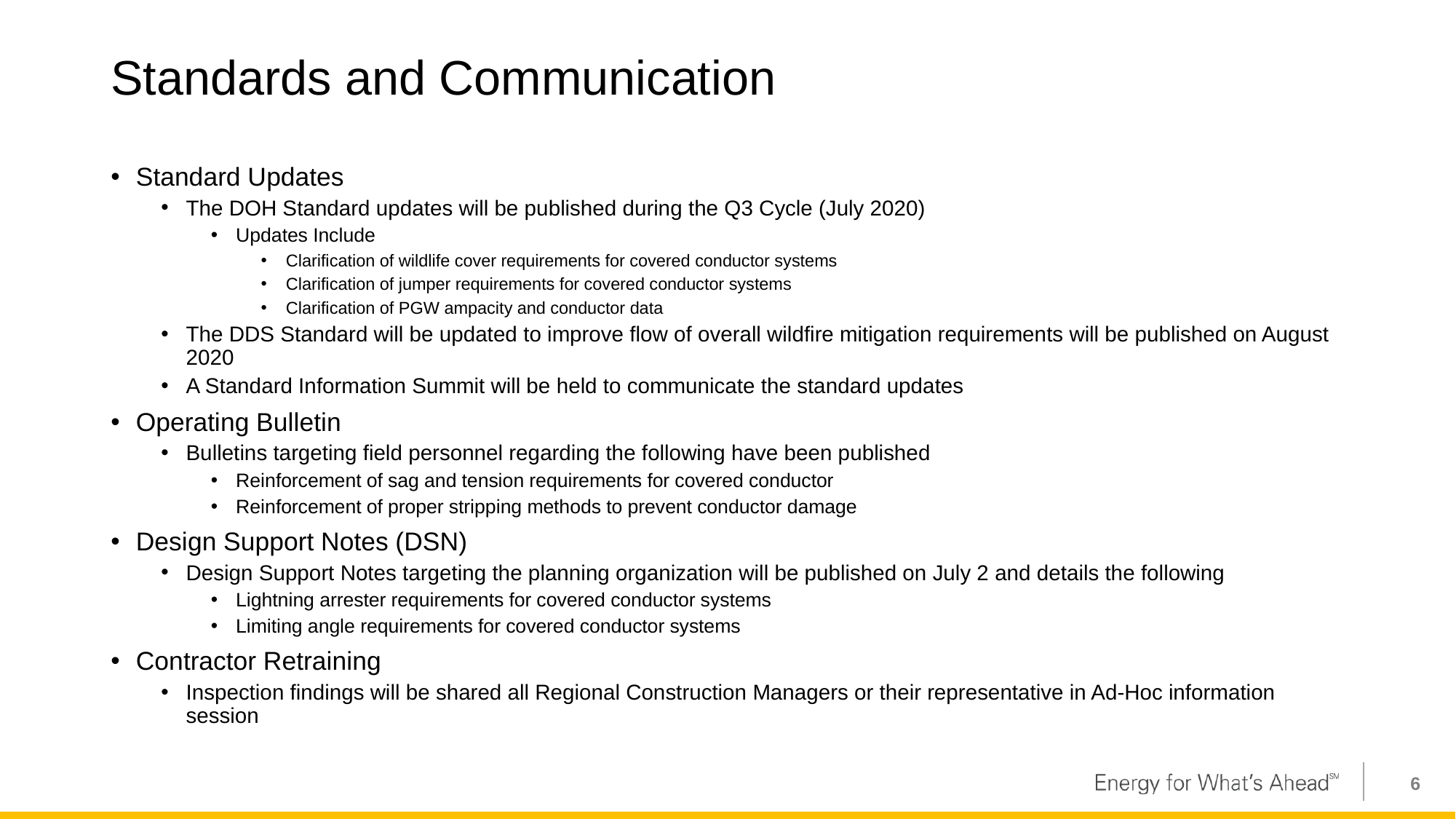

# Standards and Communication
Standard Updates
The DOH Standard updates will be published during the Q3 Cycle (July 2020)
Updates Include
Clarification of wildlife cover requirements for covered conductor systems
Clarification of jumper requirements for covered conductor systems
Clarification of PGW ampacity and conductor data
The DDS Standard will be updated to improve flow of overall wildfire mitigation requirements will be published on August 2020
A Standard Information Summit will be held to communicate the standard updates
Operating Bulletin
Bulletins targeting field personnel regarding the following have been published
Reinforcement of sag and tension requirements for covered conductor
Reinforcement of proper stripping methods to prevent conductor damage
Design Support Notes (DSN)
Design Support Notes targeting the planning organization will be published on July 2 and details the following
Lightning arrester requirements for covered conductor systems
Limiting angle requirements for covered conductor systems
Contractor Retraining
Inspection findings will be shared all Regional Construction Managers or their representative in Ad-Hoc information session
6